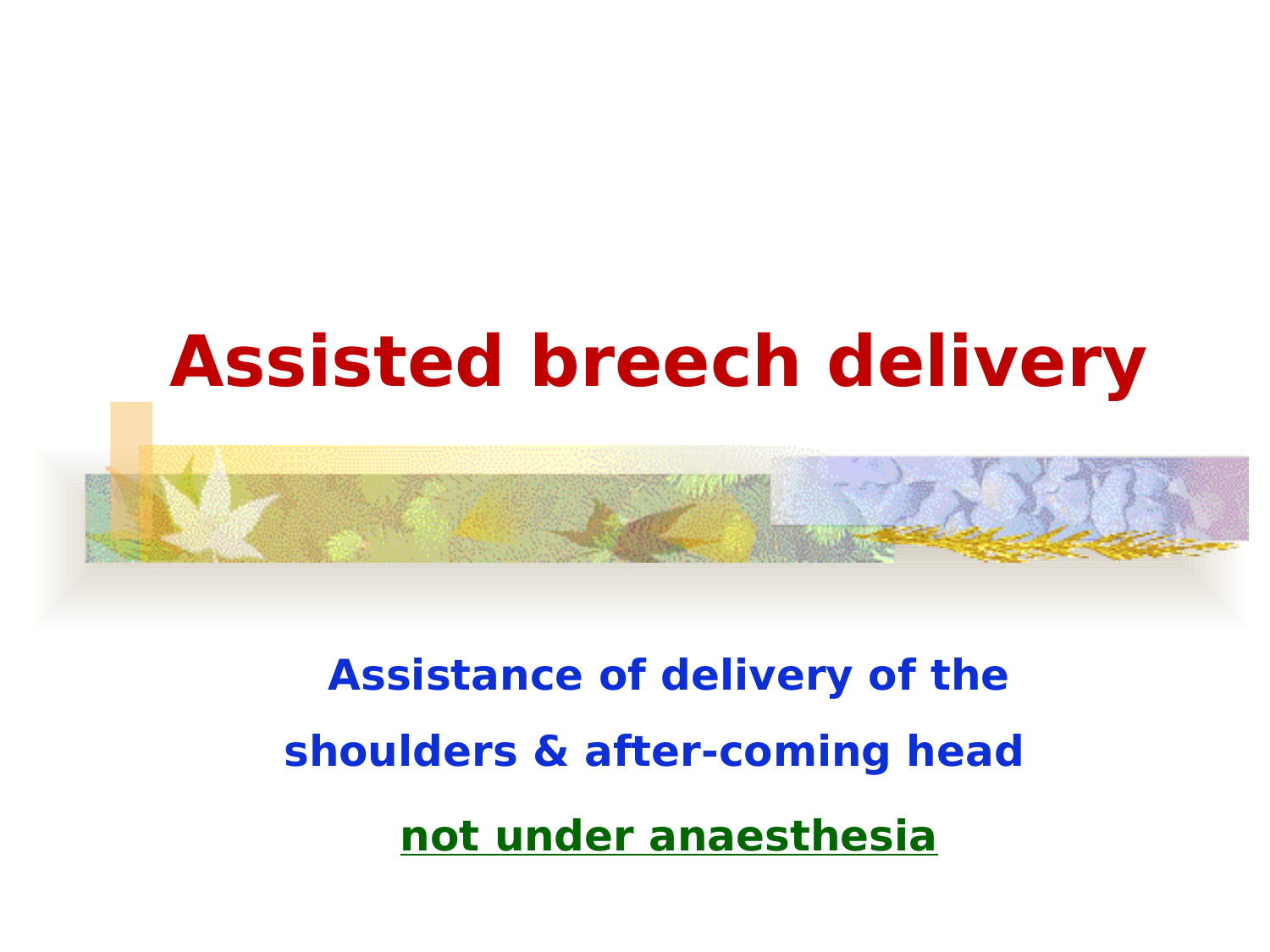

# Assisted breech delivery
Assistance of delivery of the shoulders & after-coming head
not under anaesthesia